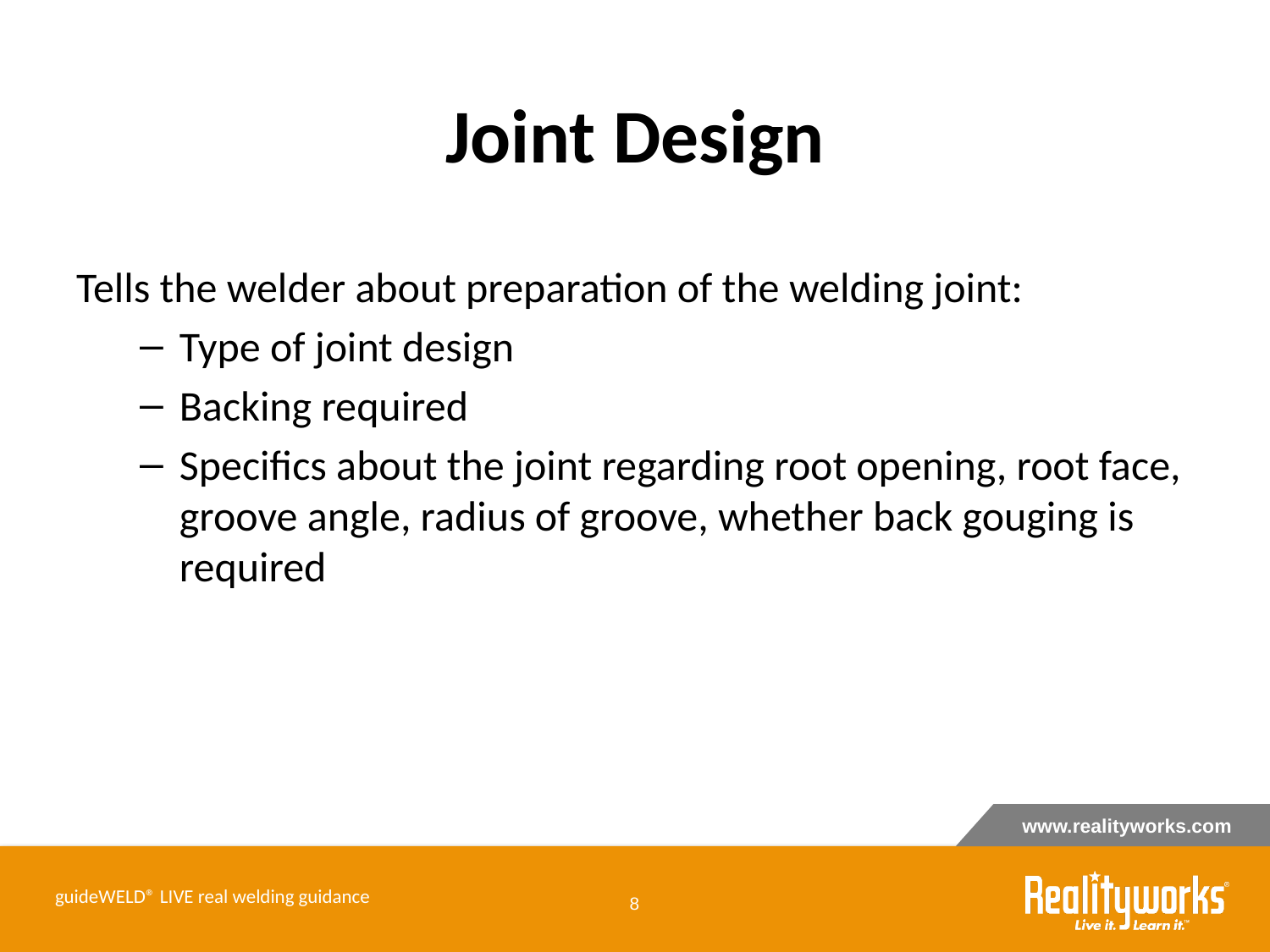

# Joint Design
Tells the welder about preparation of the welding joint:
Type of joint design
Backing required
Specifics about the joint regarding root opening, root face, groove angle, radius of groove, whether back gouging is required
guideWELD® LIVE real welding guidance
8